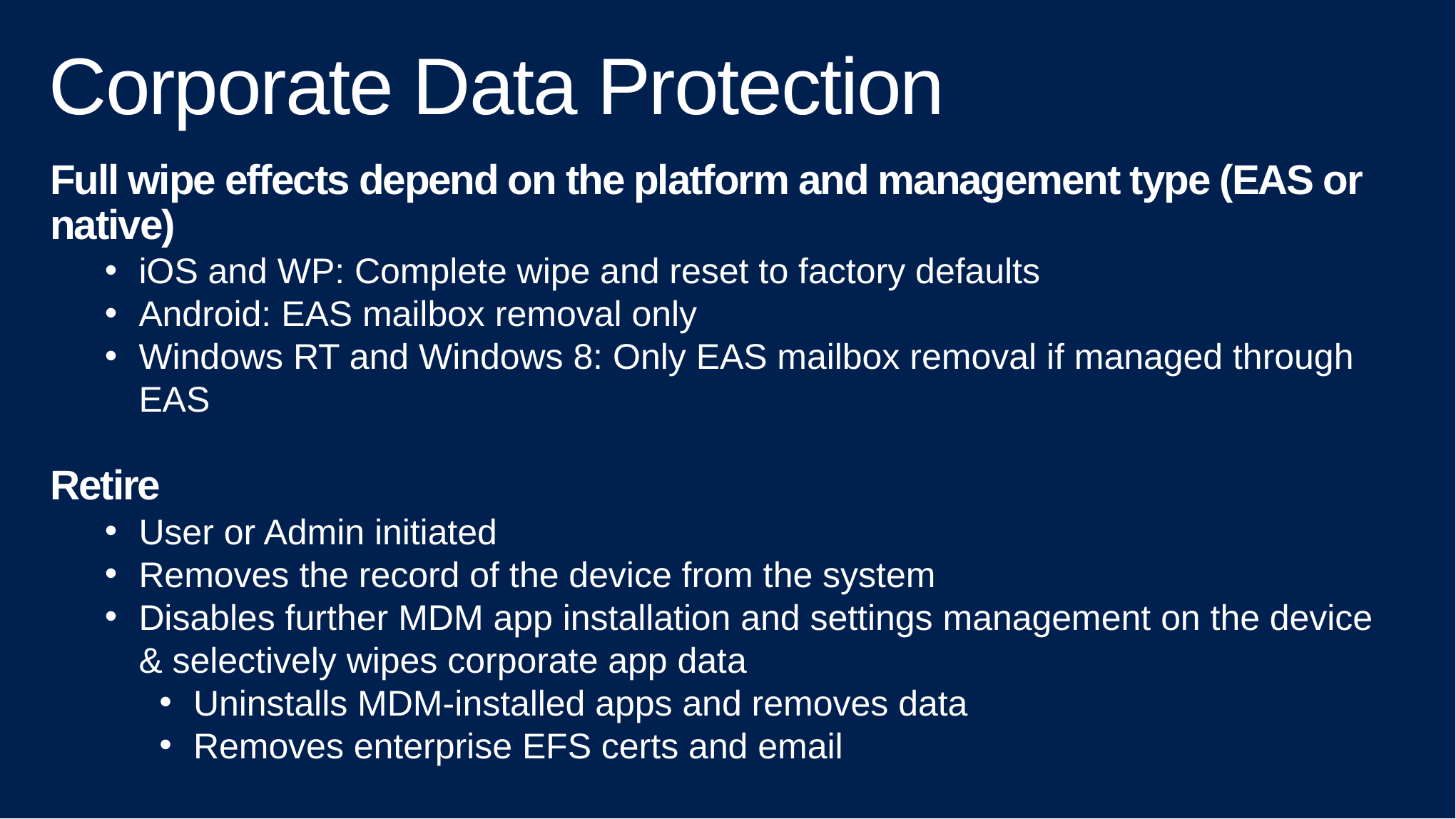

# Corporate Data Protection
Full wipe effects depend on the platform and management type (EAS or native)
iOS and WP: Complete wipe and reset to factory defaults
Android: EAS mailbox removal only
Windows RT and Windows 8: Only EAS mailbox removal if managed through EAS

Retire
User or Admin initiated
Removes the record of the device from the system
Disables further MDM app installation and settings management on the device & selectively wipes corporate app data
Uninstalls MDM-installed apps and removes data
Removes enterprise EFS certs and email